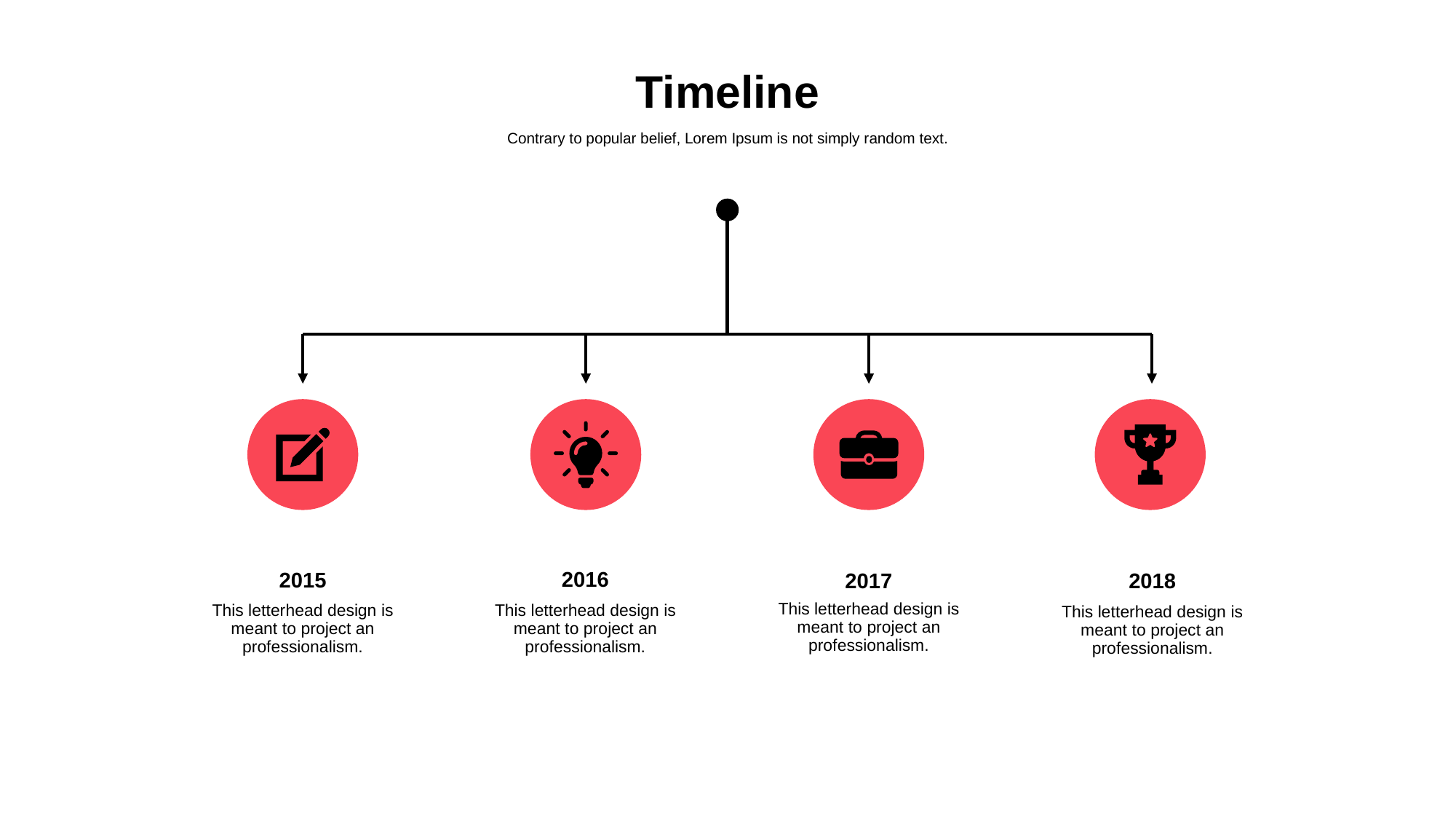

# Timeline
Contrary to popular belief, Lorem Ipsum is not simply random text.

2018
This letterhead design is meant to project an professionalism.
2015
This letterhead design is meant to project an professionalism.
2016
This letterhead design is meant to project an professionalism.
2017
This letterhead design is meant to project an professionalism.